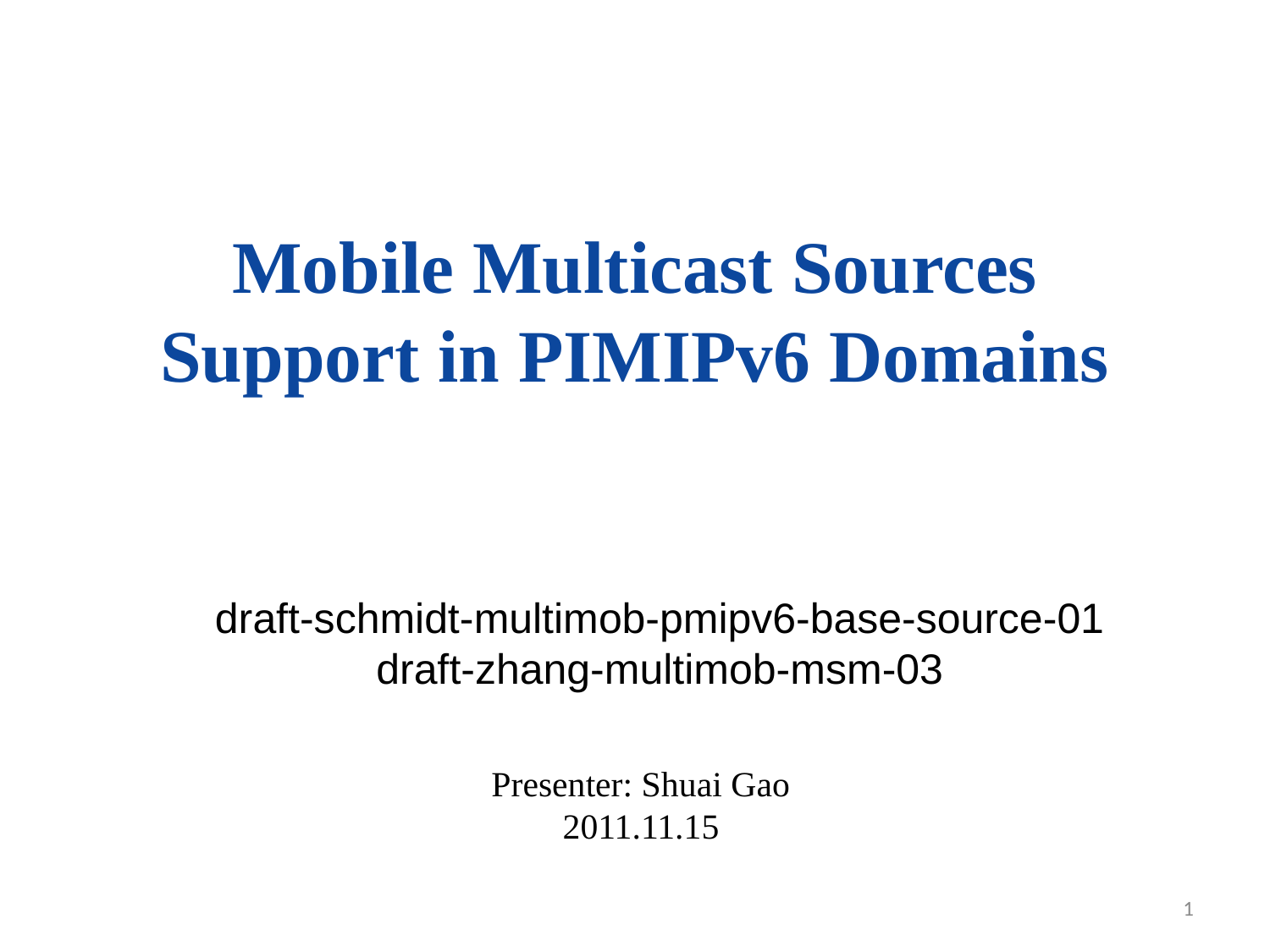

# Mobile Multicast Sources Support in PIMIPv6 Domains
draft-schmidt-multimob-pmipv6-base-source-01
draft-zhang-multimob-msm-03

Presenter: Shuai Gao
2011.11.15
1